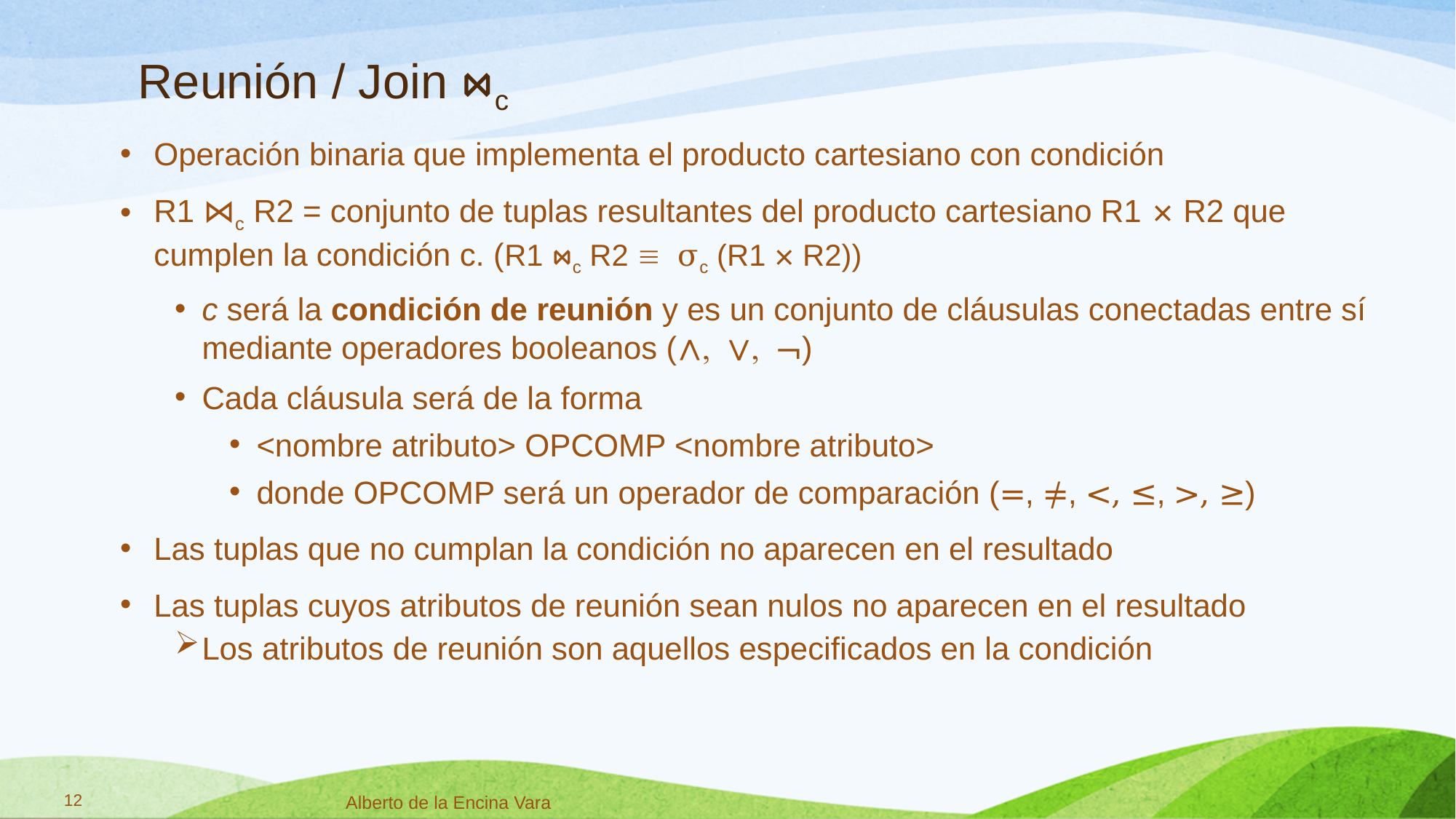

# Reunión / Join ⋈c
Operación binaria que implementa el producto cartesiano con condición
R1 ⋈c R2 = conjunto de tuplas resultantes del producto cartesiano R1 × R2 que cumplen la condición c. (R1 ⋈c R2 ≡ σc (R1 × R2))
c será la condición de reunión y es un conjunto de cláusulas conectadas entre sí mediante operadores booleanos (∧, ∨, ¬)
Cada cláusula será de la forma
<nombre atributo> OPCOMP <nombre atributo>
donde OPCOMP será un operador de comparación (=, ≠, <, ≤, >, ≥)
Las tuplas que no cumplan la condición no aparecen en el resultado
Las tuplas cuyos atributos de reunión sean nulos no aparecen en el resultado
Los atributos de reunión son aquellos especificados en la condición
12
Alberto de la Encina Vara